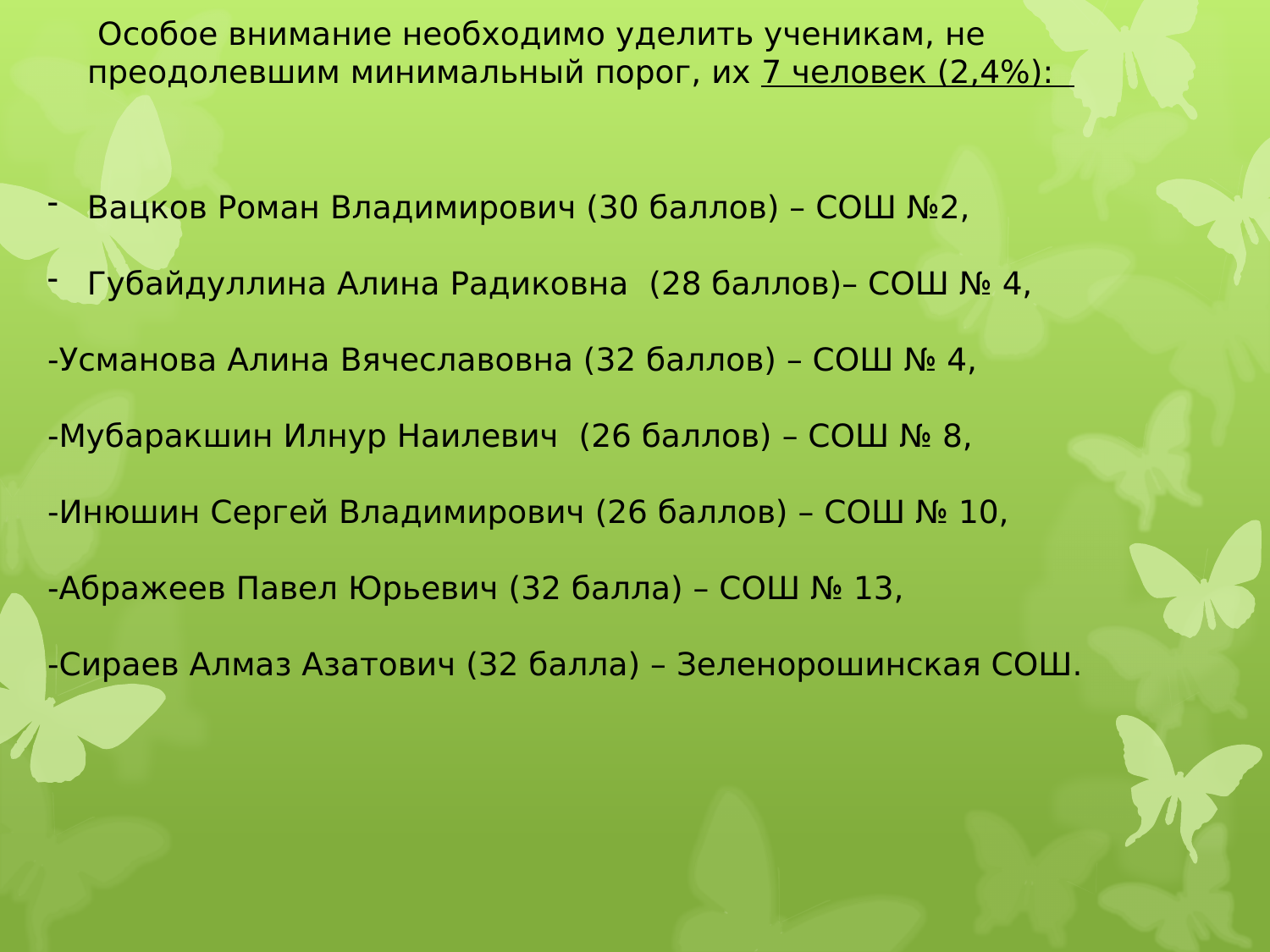

Особое внимание необходимо уделить ученикам, не преодолевшим минимальный порог, их 7 человек (2,4%):
Вацков Роман Владимирович (30 баллов) – СОШ №2,

Губайдуллина Алина Радиковна  (28 баллов)– СОШ № 4,

-Усманова Алина Вячеславовна (32 баллов) – СОШ № 4,

-Мубаракшин Илнур Наилевич  (26 баллов) – СОШ № 8,

-Инюшин Сергей Владимирович (26 баллов) – СОШ № 10,

-Абражеев Павел Юрьевич (32 балла) – СОШ № 13,

-Сираев Алмаз Азатович (32 балла) – Зеленорошинская СОШ.